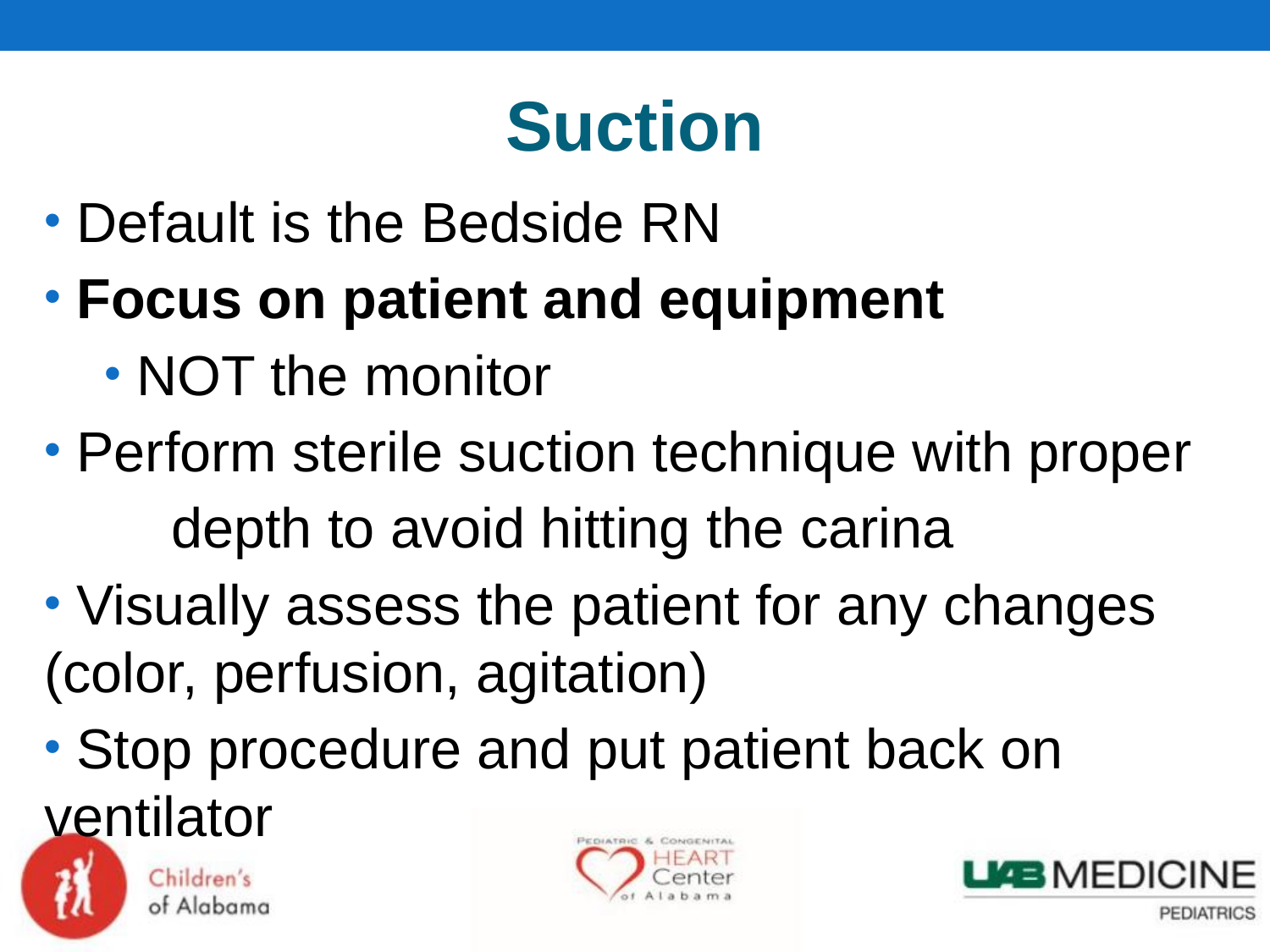

Suction
 Default is the Bedside RN
 Focus on patient and equipment
 NOT the monitor
 Perform sterile suction technique with proper
       	depth to avoid hitting the carina
 Visually assess the patient for any changes 	(color, perfusion, agitation)
 Stop procedure and put patient back on 	ventilator